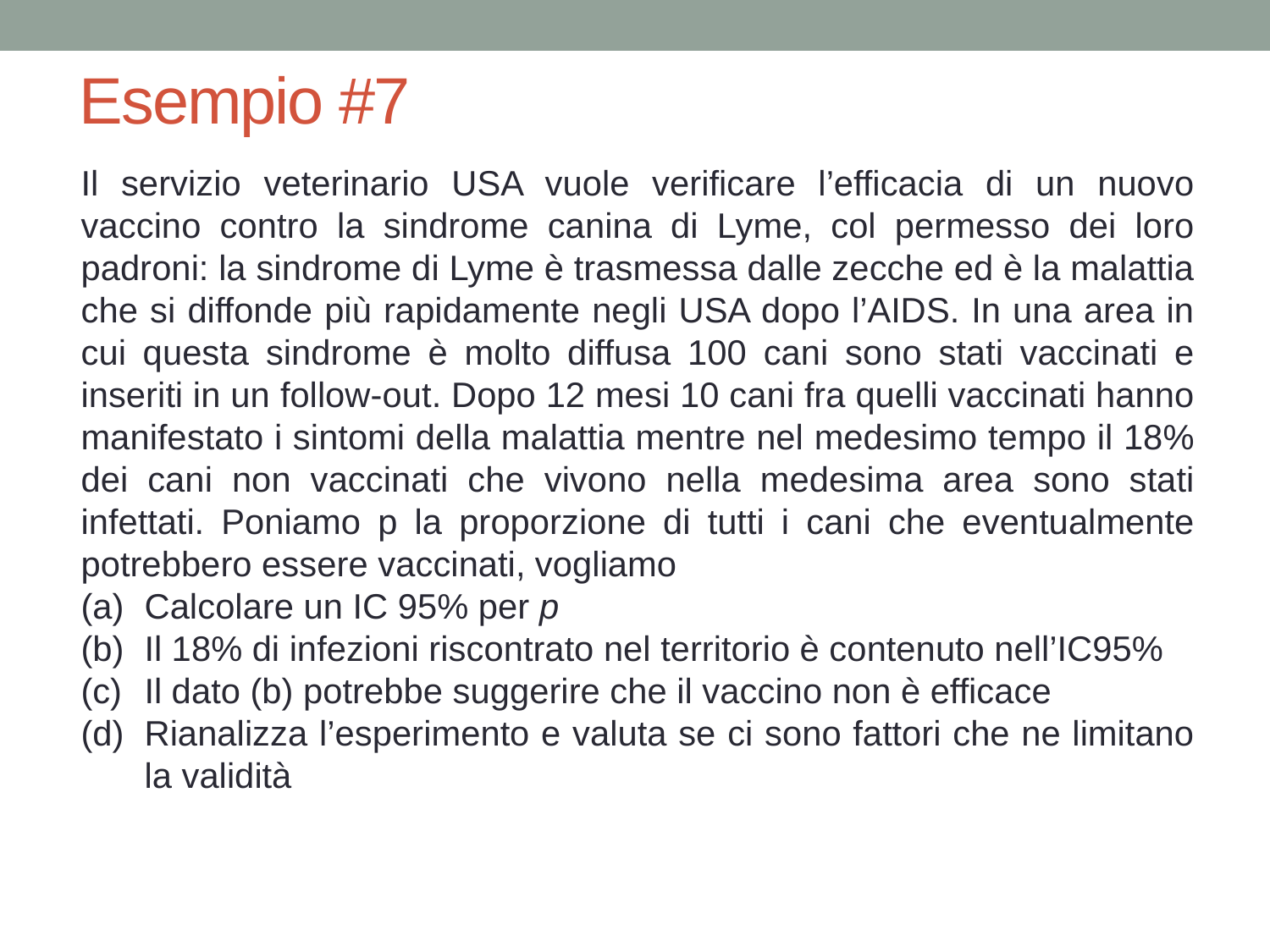

# Esempio #7
Il servizio veterinario USA vuole verificare l’efficacia di un nuovo vaccino contro la sindrome canina di Lyme, col permesso dei loro padroni: la sindrome di Lyme è trasmessa dalle zecche ed è la malattia che si diffonde più rapidamente negli USA dopo l’AIDS. In una area in cui questa sindrome è molto diffusa 100 cani sono stati vaccinati e inseriti in un follow-out. Dopo 12 mesi 10 cani fra quelli vaccinati hanno manifestato i sintomi della malattia mentre nel medesimo tempo il 18% dei cani non vaccinati che vivono nella medesima area sono stati infettati. Poniamo p la proporzione di tutti i cani che eventualmente potrebbero essere vaccinati, vogliamo
Calcolare un IC 95% per p
Il 18% di infezioni riscontrato nel territorio è contenuto nell’IC95%
Il dato (b) potrebbe suggerire che il vaccino non è efficace
Rianalizza l’esperimento e valuta se ci sono fattori che ne limitano la validità